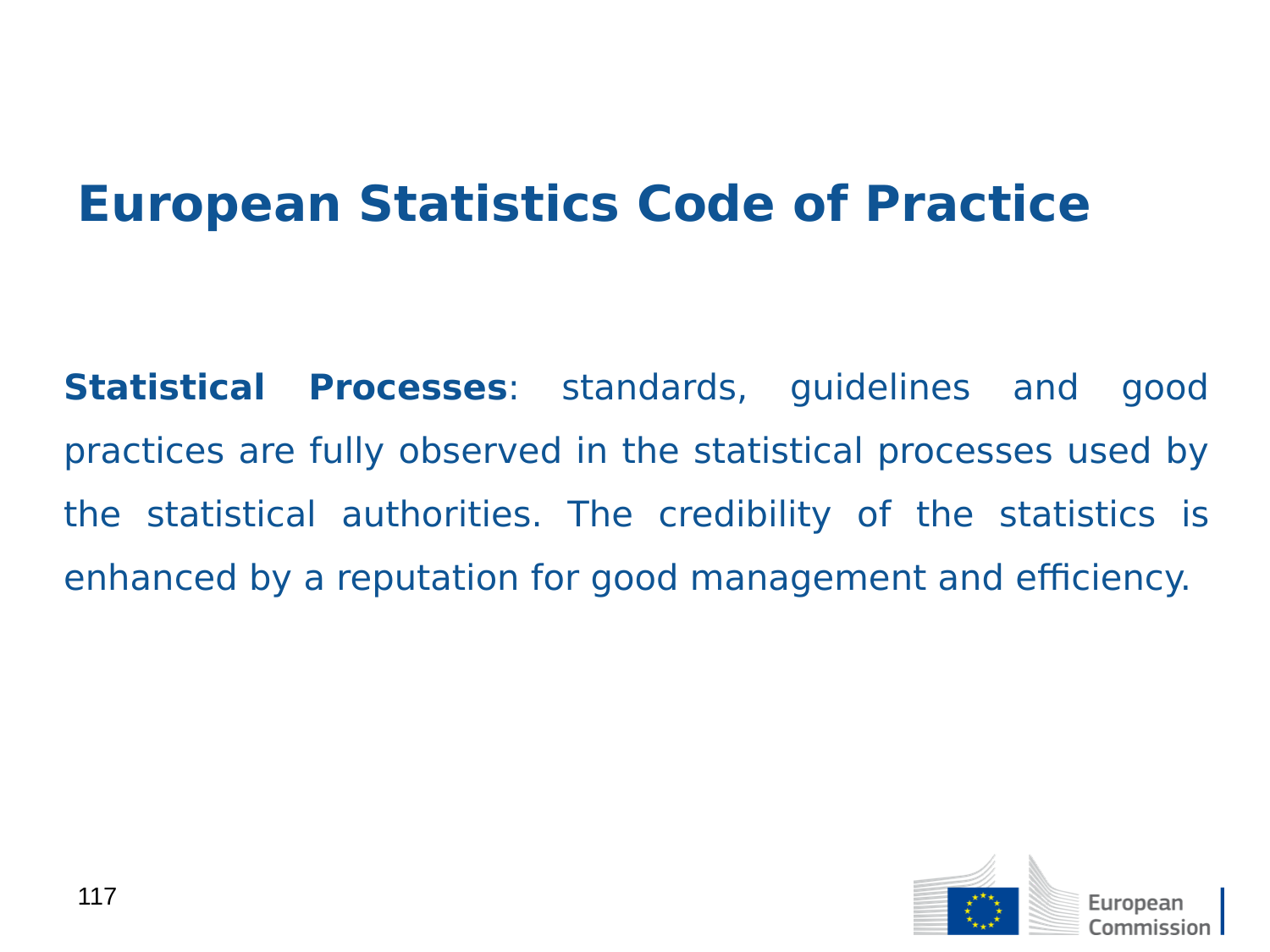

# European Statistics Code of Practice
Statistical Processes: standards, guidelines and good practices are fully observed in the statistical processes used by the statistical authorities. The credibility of the statistics is enhanced by a reputation for good management and efficiency.

117